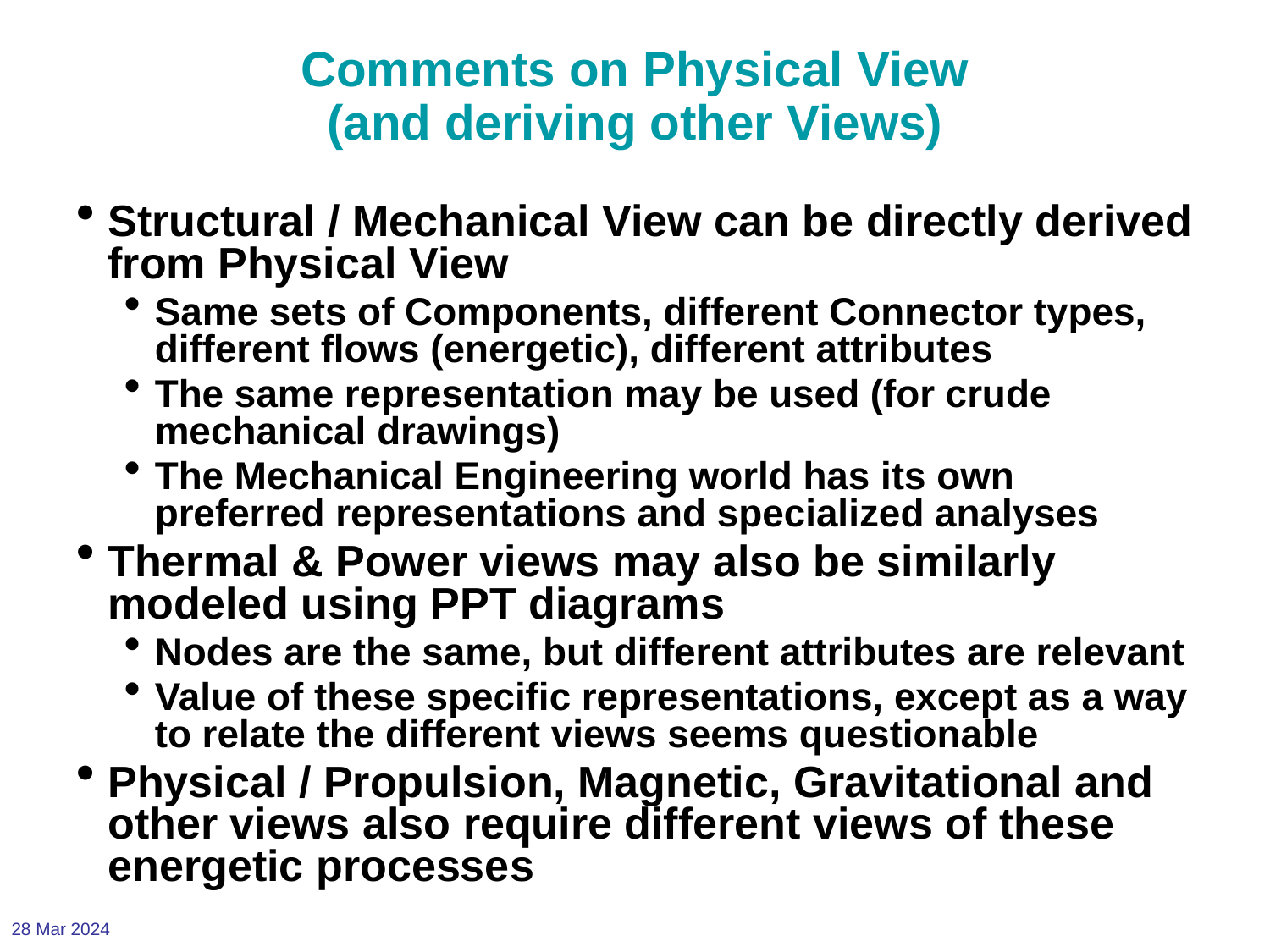

# Comments on Physical View (and deriving other Views)
Structural / Mechanical View can be directly derived from Physical View
Same sets of Components, different Connector types, different flows (energetic), different attributes
The same representation may be used (for crude mechanical drawings)
The Mechanical Engineering world has its own preferred representations and specialized analyses
Thermal & Power views may also be similarly modeled using PPT diagrams
Nodes are the same, but different attributes are relevant
Value of these specific representations, except as a way to relate the different views seems questionable
Physical / Propulsion, Magnetic, Gravitational and other views also require different views of these energetic processes
28 Mar 2024